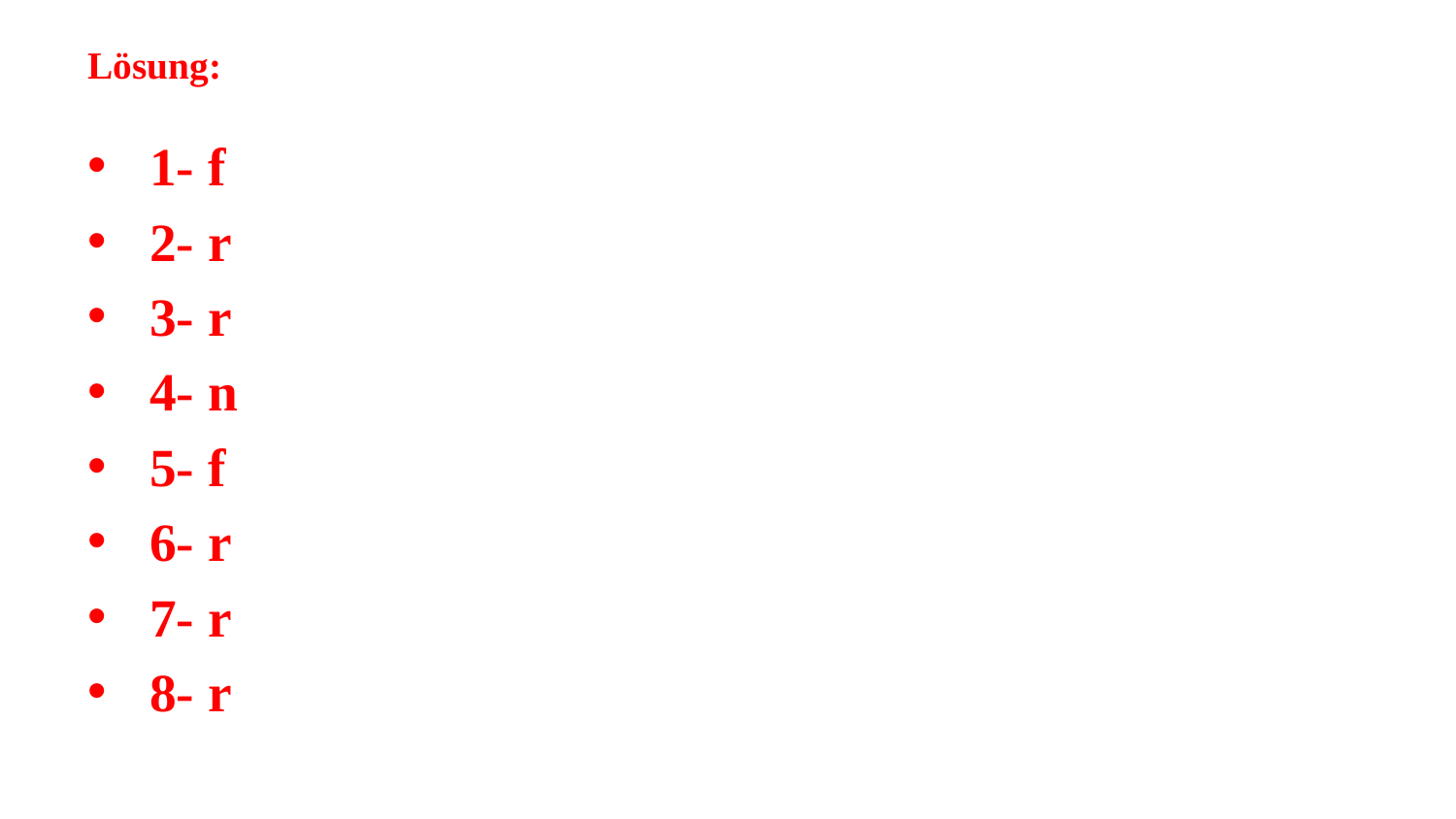

# Lösung:
 1- f
 2- r
 3- r
 4- n
 5- f
 6- r
 7- r
 8- r